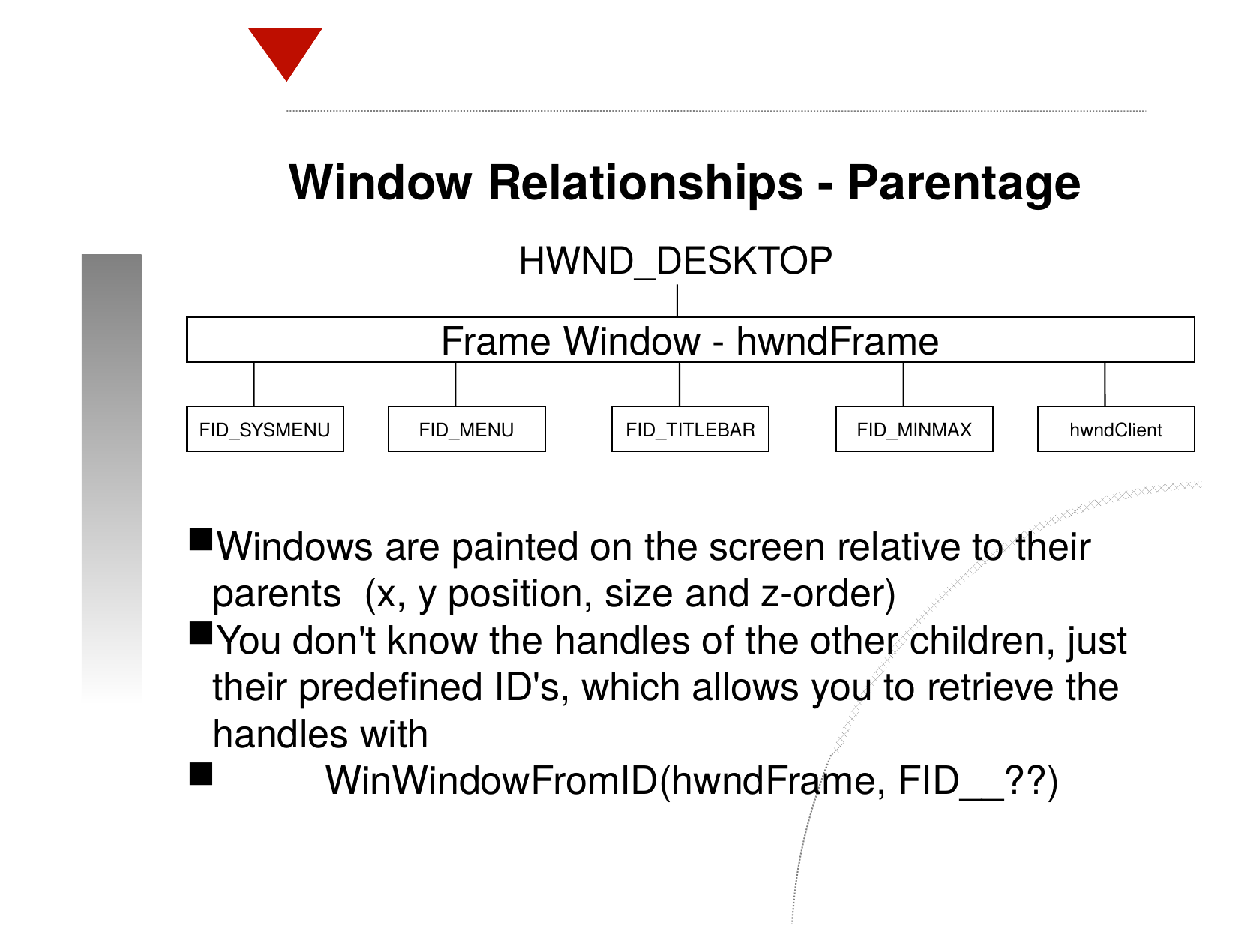

Window Relationships - Parentage
HWND_DESKTOP

Frame Window - hwndFrame

FID_SYSMENU

FID_MENU

FID_TITLEBAR

FID_MINMAX

hwndClient
Windows are painted on the screen relative to their parents  (x, y position, size and z-order)
You don't know the handles of the other children, just their predefined ID's, which allows you to retrieve the handles with
	WinWindowFromID(hwndFrame, FID__??)